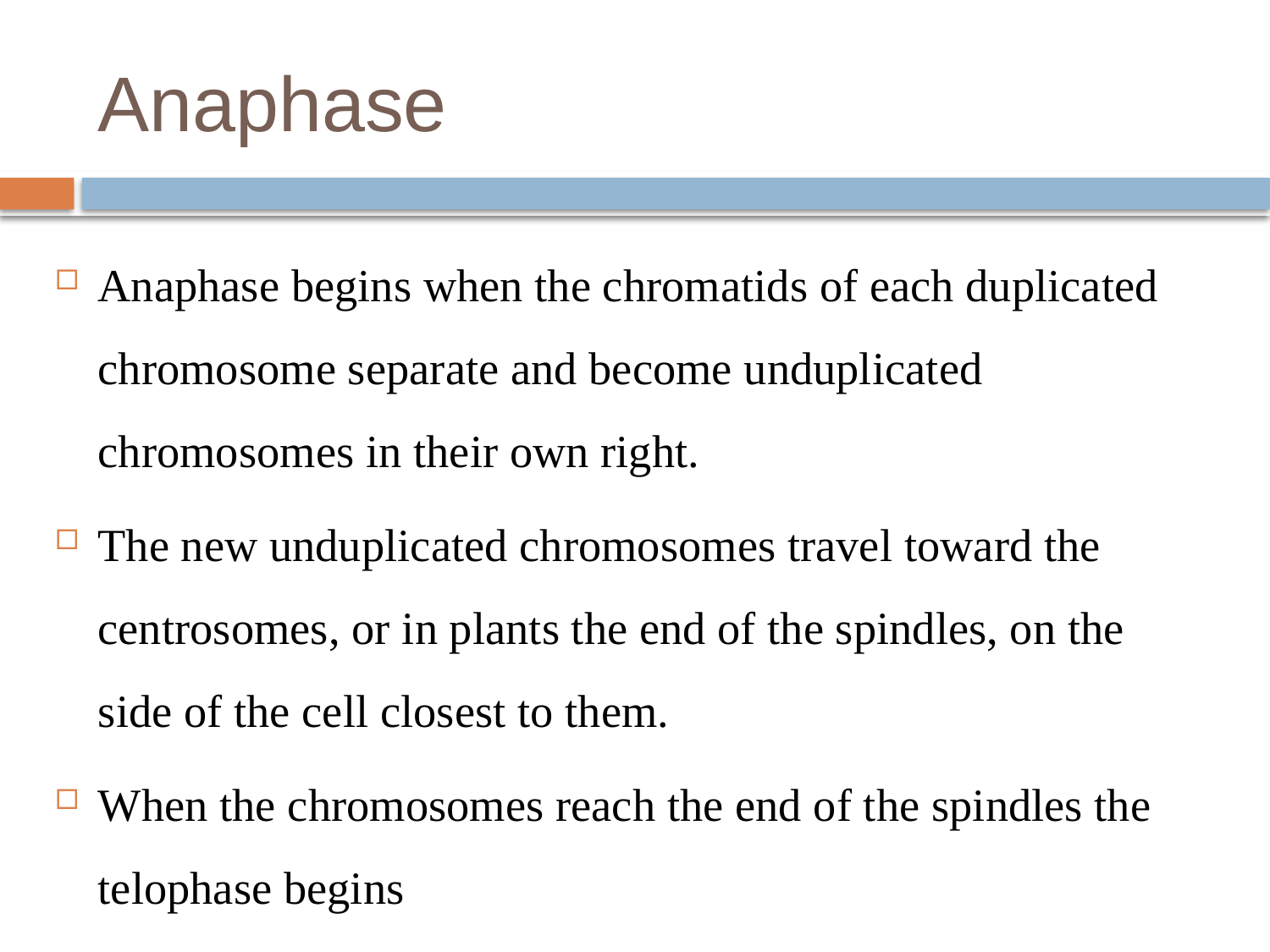

# Anaphase
Anaphase begins when the chromatids of each duplicated chromosome separate and become unduplicated chromosomes in their own right.
The new unduplicated chromosomes travel toward the centrosomes, or in plants the end of the spindles, on the side of the cell closest to them.
When the chromosomes reach the end of the spindles the telophase begins